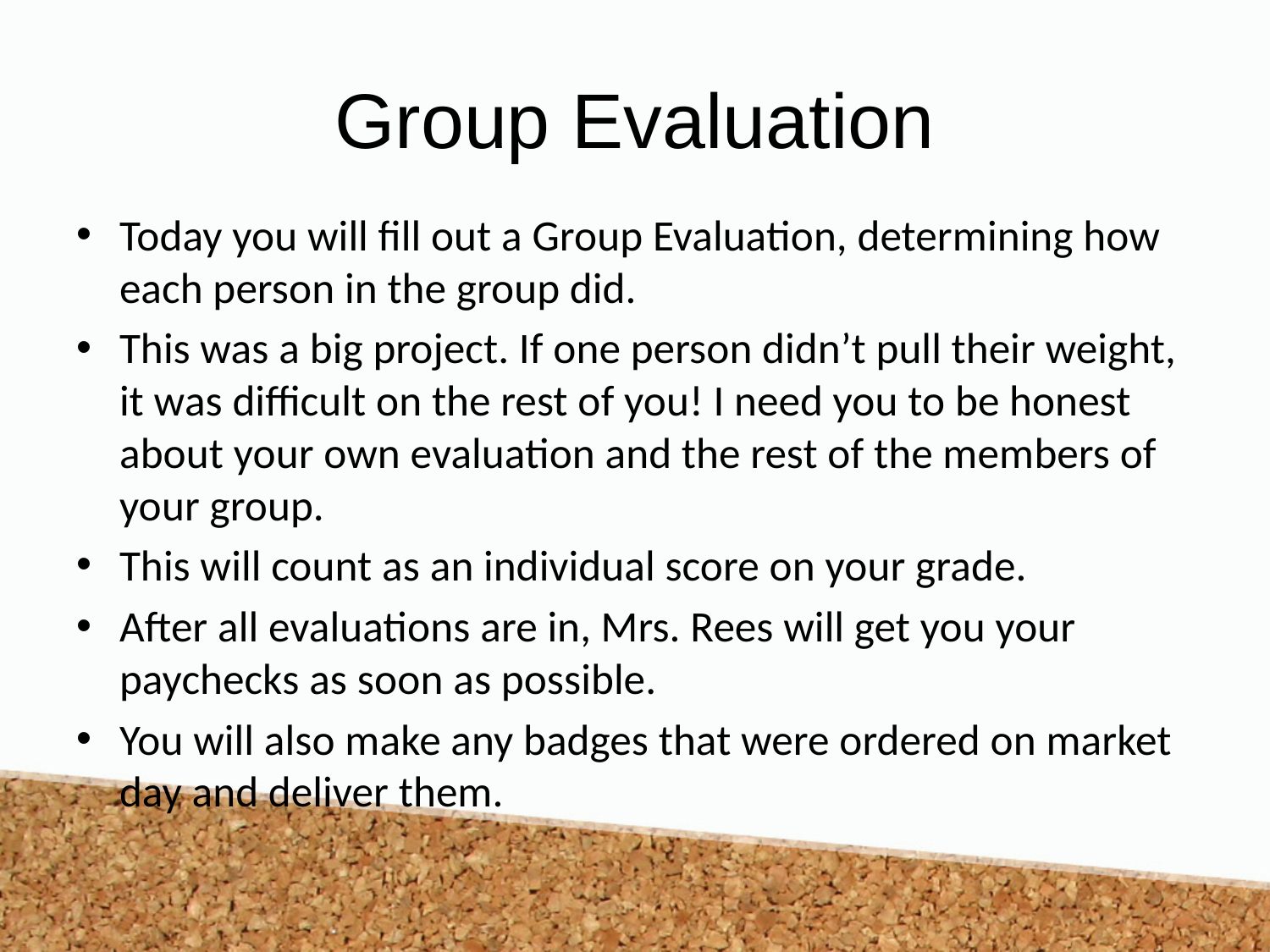

# Group Evaluation
Today you will fill out a Group Evaluation, determining how each person in the group did.
This was a big project. If one person didn’t pull their weight, it was difficult on the rest of you! I need you to be honest about your own evaluation and the rest of the members of your group.
This will count as an individual score on your grade.
After all evaluations are in, Mrs. Rees will get you your paychecks as soon as possible.
You will also make any badges that were ordered on market day and deliver them.